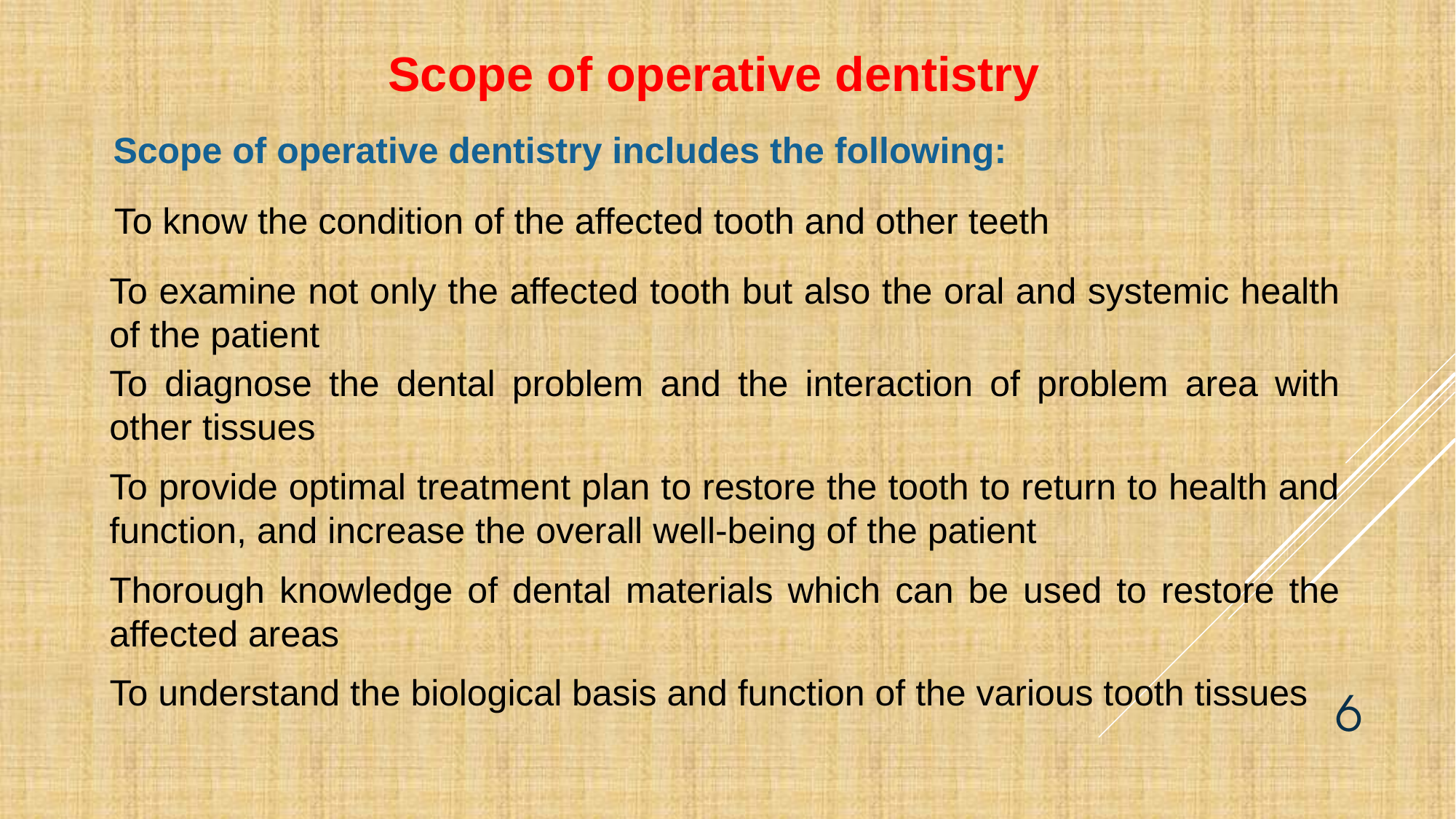

Scope of operative dentistry
Scope of operative dentistry includes the following:
To know the condition of the affected tooth and other teeth
To examine not only the affected tooth but also the oral and systemic health of the patient
To diagnose the dental problem and the interaction of problem area with other tissues
To provide optimal treatment plan to restore the tooth to return to health and function, and increase the overall well-being of the patient
Thorough knowledge of dental materials which can be used to restore the affected areas
To understand the biological basis and function of the various tooth tissues
6